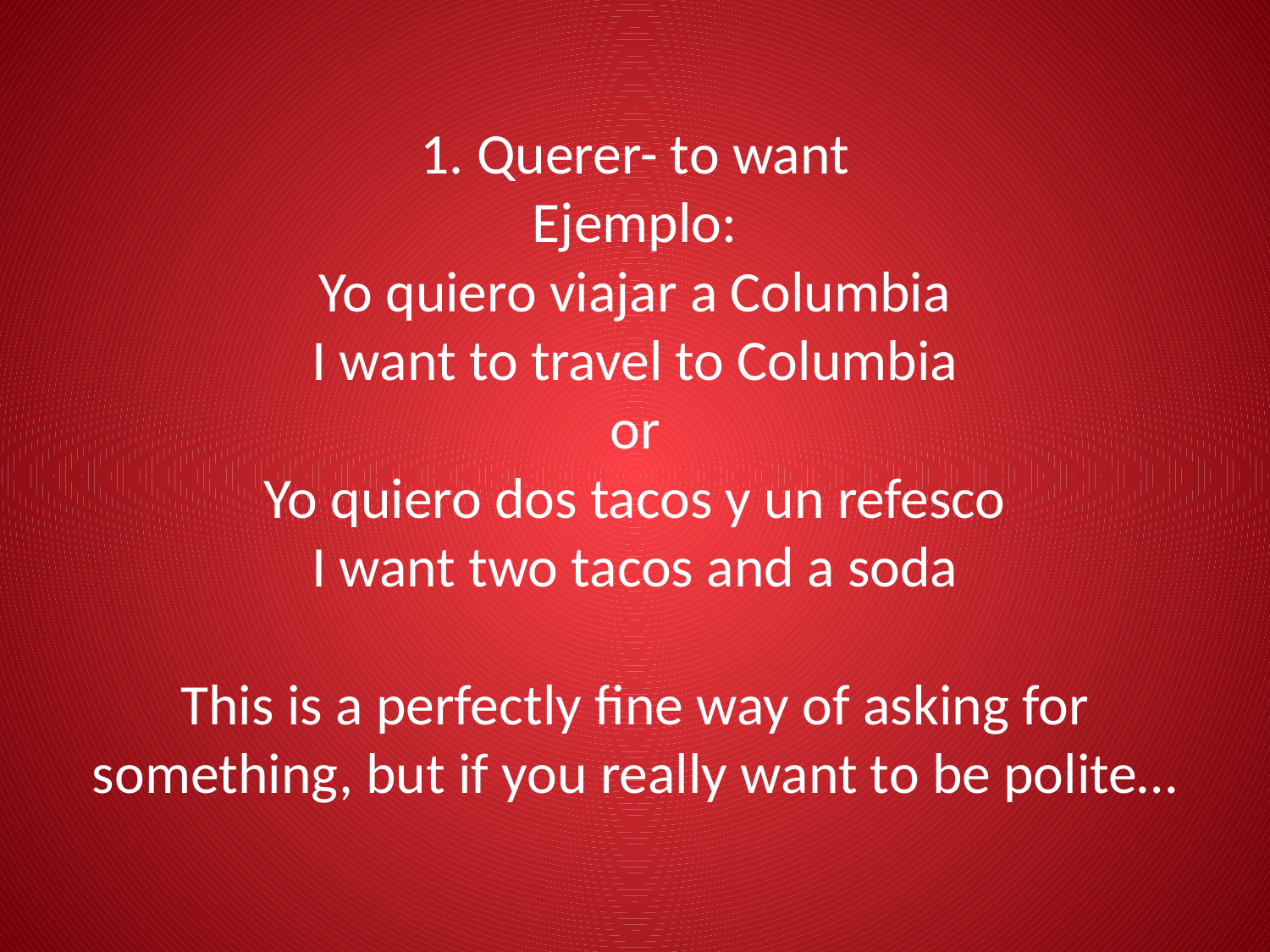

# 1. Querer- to want Ejemplo: Yo quiero viajar a Columbia I want to travel to Columbia or Yo quiero dos tacos y un refesco I want two tacos and a soda This is a perfectly fine way of asking for something, but if you really want to be polite…